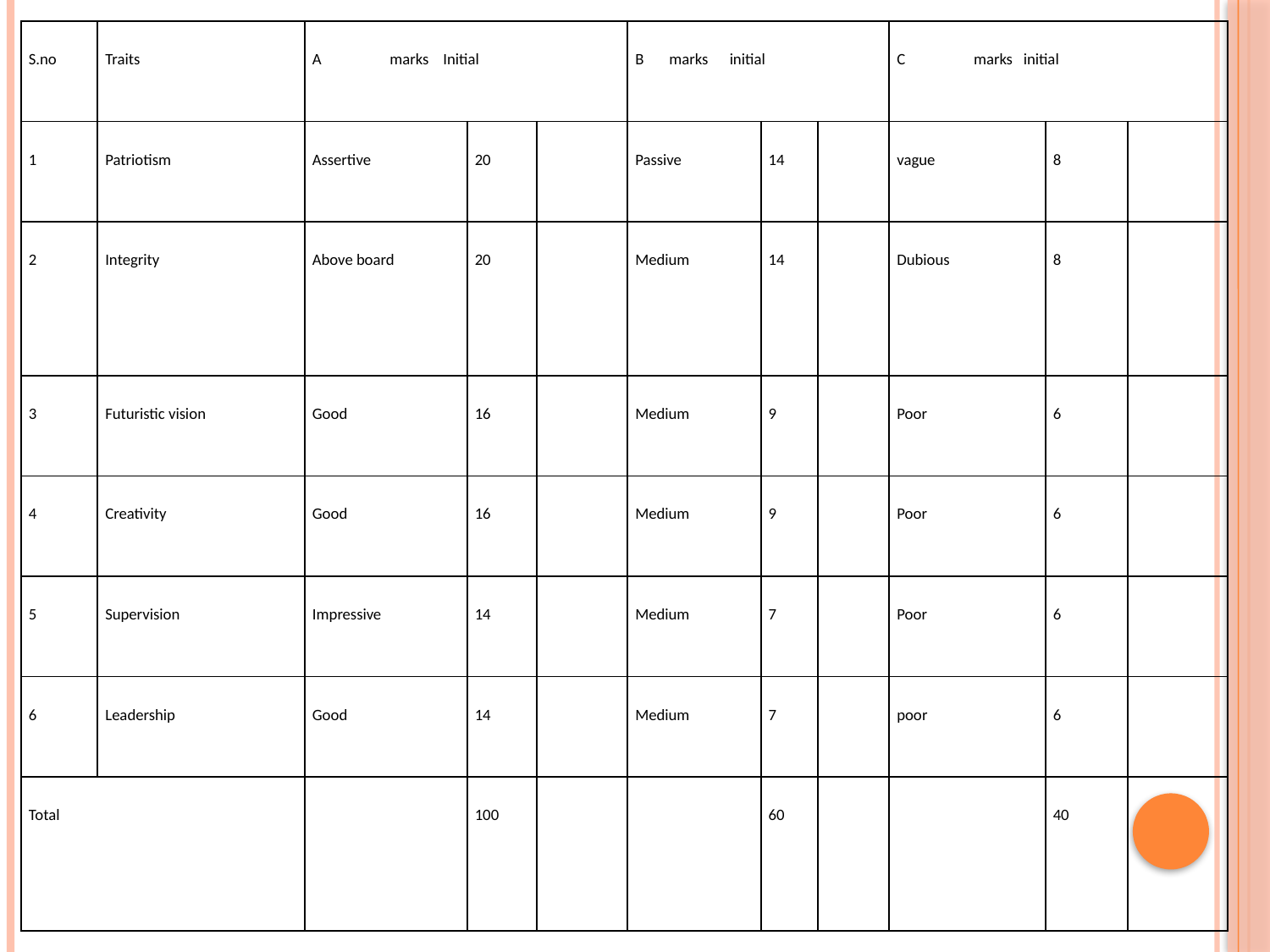

| S.no | Traits | A marks Initial |  |  | B marks initial |  |  | C marks initial |  |  |
| --- | --- | --- | --- | --- | --- | --- | --- | --- | --- | --- |
| 1 | Patriotism | Assertive | 20 |  | Passive | 14 |  | vague | 8 |  |
| 2 | Integrity | Above board | 20 |  | Medium | 14 |  | Dubious | 8 |  |
| 3 | Futuristic vision | Good | 16 |  | Medium | 9 |  | Poor | 6 |  |
| 4 | Creativity | Good | 16 |  | Medium | 9 |  | Poor | 6 |  |
| 5 | Supervision | Impressive | 14 |  | Medium | 7 |  | Poor | 6 |  |
| 6 | Leadership | Good | 14 |  | Medium | 7 |  | poor | 6 |  |
| Total |  |  | 100 |  |  | 60 |  |  | 40 |  |